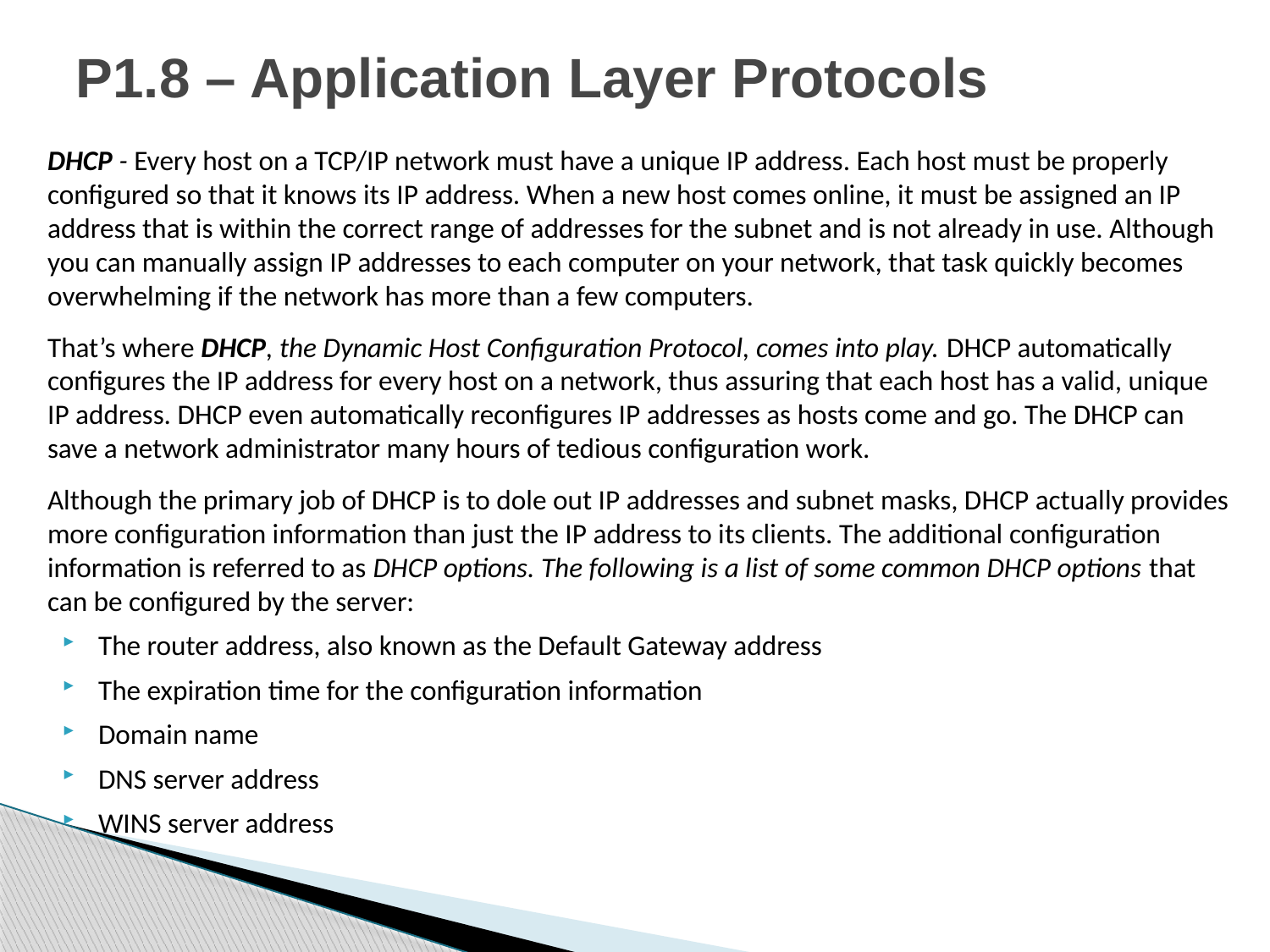

# P1.8 – Application Layer Protocols
DHCP - Every host on a TCP/IP network must have a unique IP address. Each host must be properly configured so that it knows its IP address. When a new host comes online, it must be assigned an IP address that is within the correct range of addresses for the subnet and is not already in use. Although you can manually assign IP addresses to each computer on your network, that task quickly becomes overwhelming if the network has more than a few computers.
That’s where DHCP, the Dynamic Host Configuration Protocol, comes into play. DHCP automatically configures the IP address for every host on a network, thus assuring that each host has a valid, unique IP address. DHCP even automatically reconfigures IP addresses as hosts come and go. The DHCP can save a network administrator many hours of tedious configuration work.
Although the primary job of DHCP is to dole out IP addresses and subnet masks, DHCP actually provides more configuration information than just the IP address to its clients. The additional configuration information is referred to as DHCP options. The following is a list of some common DHCP options that can be configured by the server:
The router address, also known as the Default Gateway address
The expiration time for the configuration information
Domain name
DNS server address
WINS server address